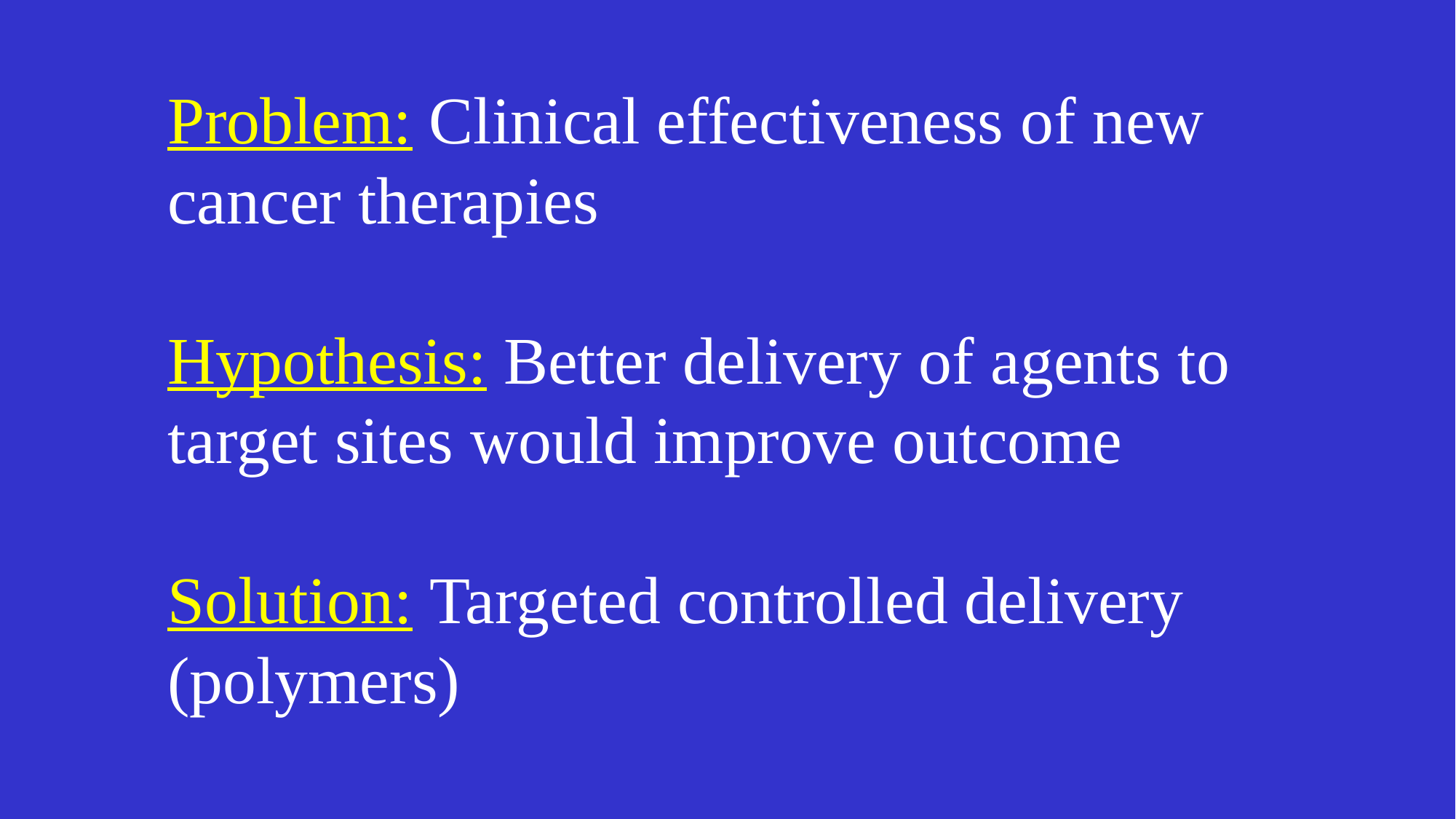

Problem: Clinical effectiveness of new cancer therapies

Hypothesis: Better delivery of agents to target sites would improve outcome

Solution: Targeted controlled delivery (polymers)